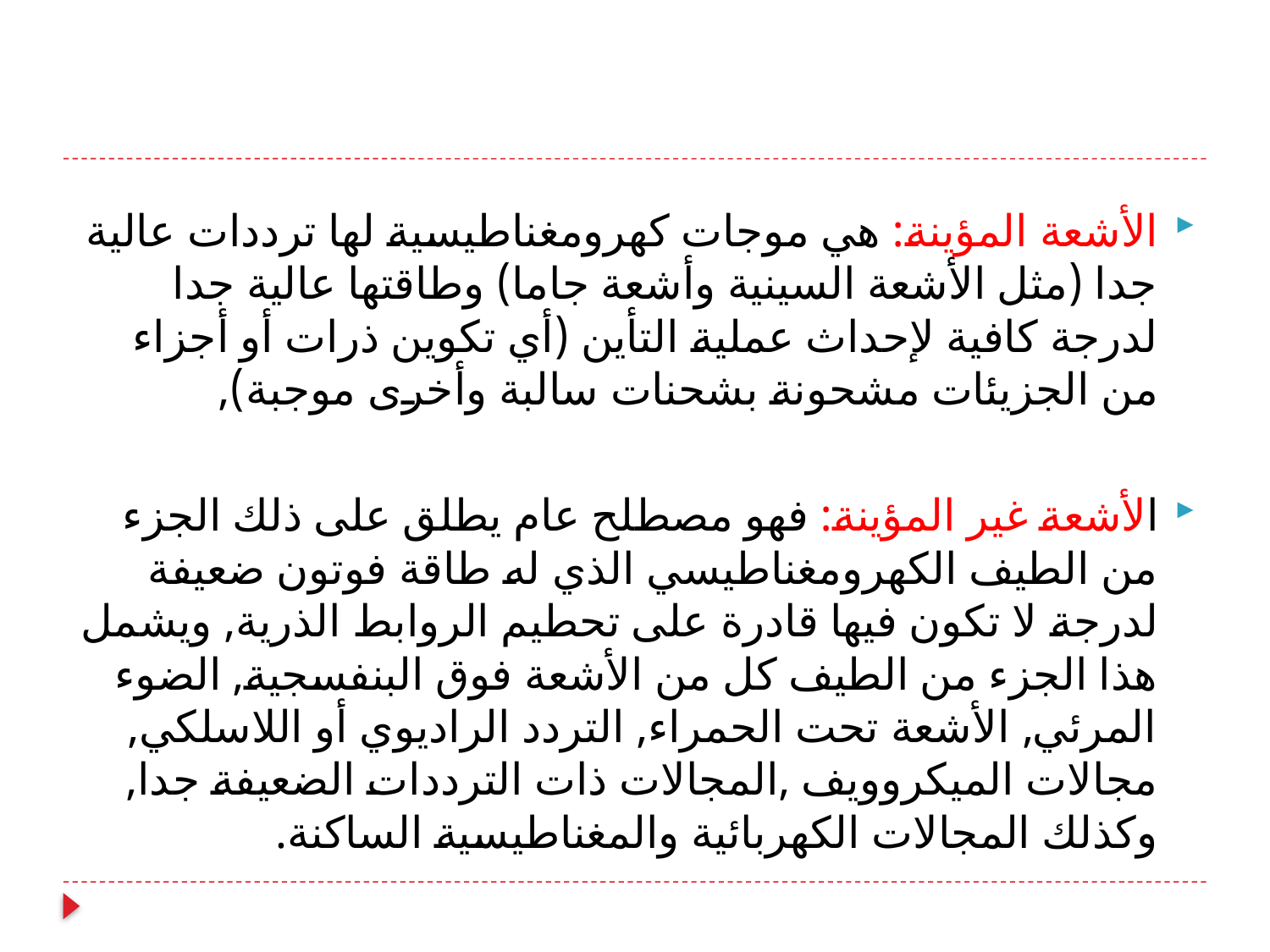

الأشعة المؤينة: هي موجات كهرومغناطيسية لها ترددات عالية جدا (مثل الأشعة السينية وأشعة جاما) وطاقتها عالية جدا لدرجة كافية لإحداث عملية التأين (أي تكوين ذرات أو أجزاء من الجزيئات مشحونة بشحنات سالبة وأخرى موجبة),

الأشعة غير المؤينة: فهو مصطلح عام يطلق على ذلك الجزء من الطيف الكهرومغناطيسي الذي له طاقة فوتون ضعيفة لدرجة لا تكون فيها قادرة على تحطيم الروابط الذرية, ويشمل هذا الجزء من الطيف كل من الأشعة فوق البنفسجية, الضوء المرئي, الأشعة تحت الحمراء, التردد الراديوي أو اللاسلكي, مجالات الميكروويف ,المجالات ذات الترددات الضعيفة جدا, وكذلك المجالات الكهربائية والمغناطيسية الساكنة.